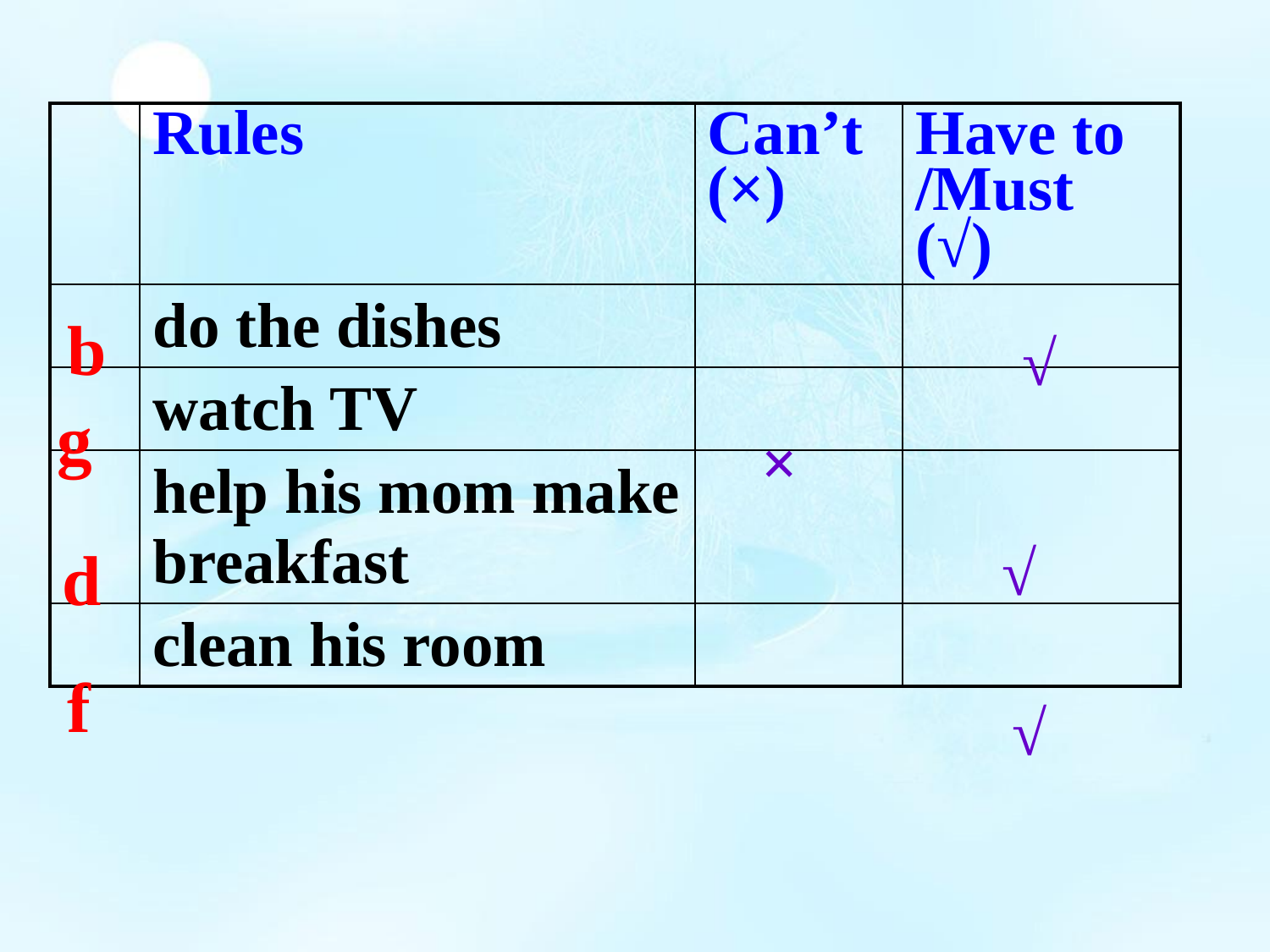

|  | Rules | Can’t (×) | Have to /Must (√) |
| --- | --- | --- | --- |
|  | do the dishes |  |  |
|  | watch TV |  |  |
|  | help his mom make breakfast |  |  |
|  | clean his room |  |  |
b
√
g
×
√
d
f
√